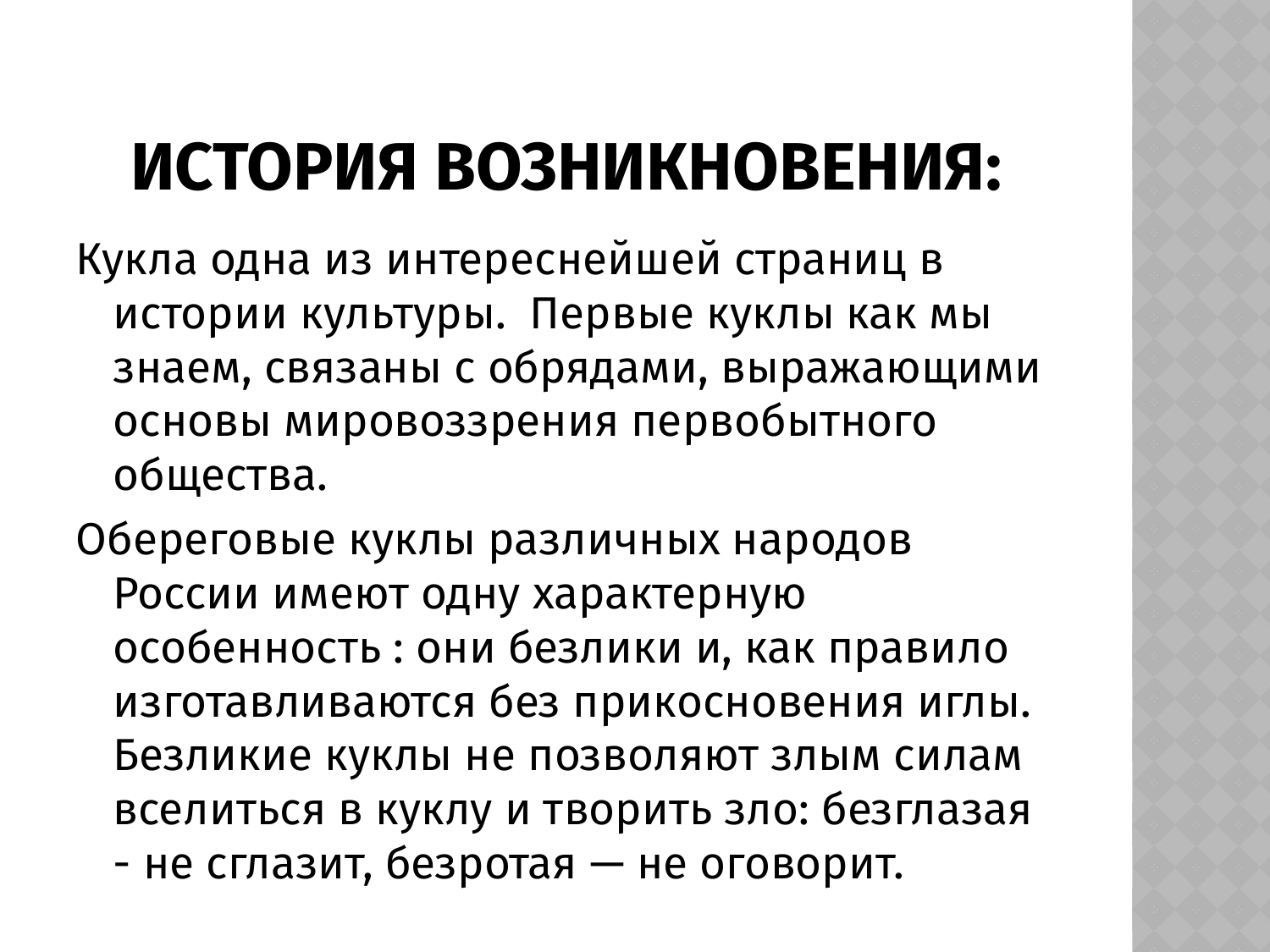

# История возникновения:
Кукла одна из интереснейшей страниц в истории культуры.  Первые куклы как мы знаем, связаны с обрядами, выражающими основы мировоззрения первобытного общества.
Обереговые куклы различных народов России имеют одну характерную особенность : они безлики и, как правило изготавливаются без прикосновения иглы. Безликие куклы не позволяют злым силам вселиться в куклу и творить зло: безглазая - не сглазит, безротая — не оговорит.